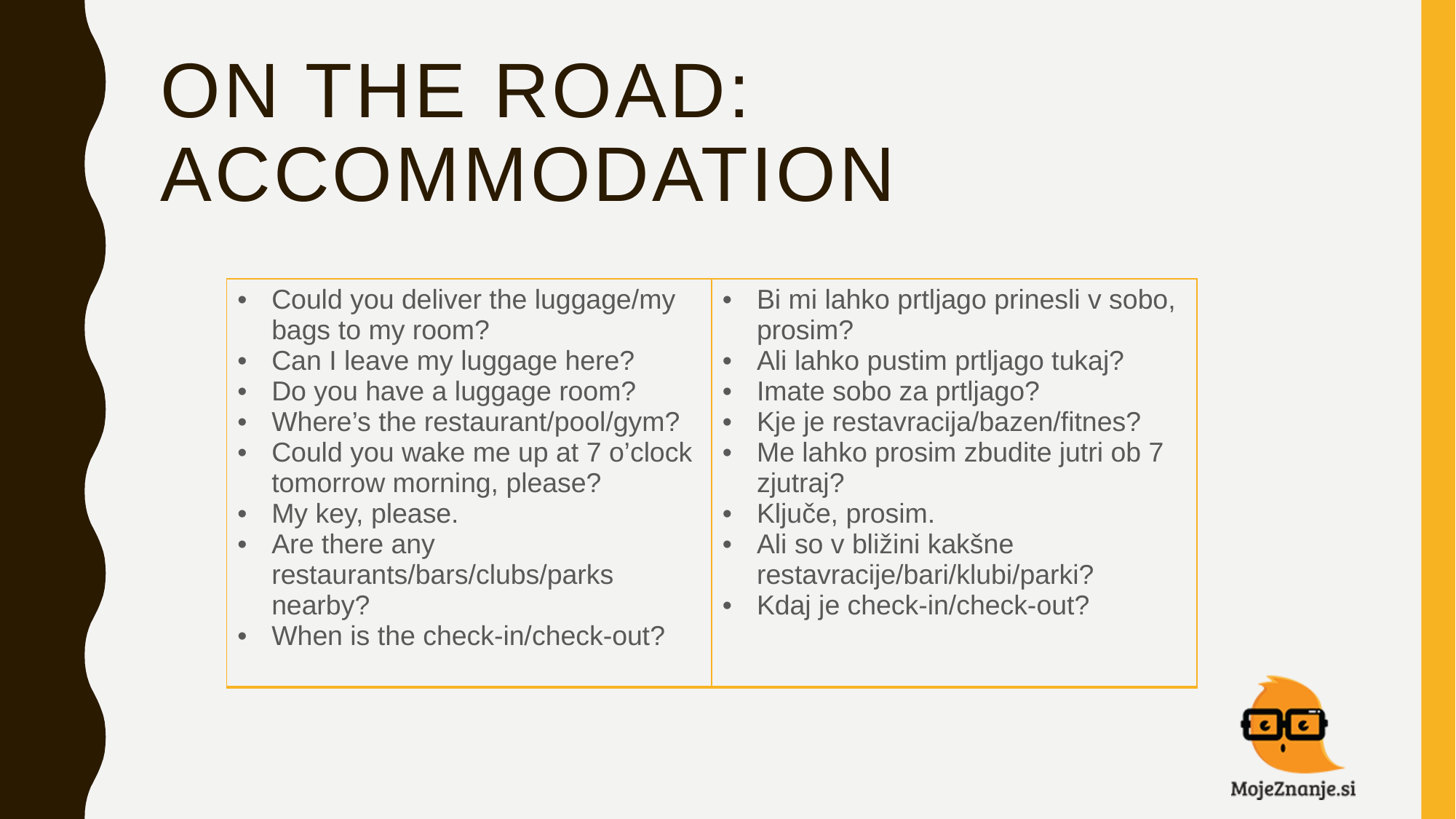

# ON THE ROAD: ACCOMMODATION
| Could you deliver the luggage/my bags to my room? Can I leave my luggage here? Do you have a luggage room? Where’s the restaurant/pool/gym? Could you wake me up at 7 o’clock tomorrow morning, please? My key, please. Are there any restaurants/bars/clubs/parks nearby? When is the check-in/check-out? | Bi mi lahko prtljago prinesli v sobo, prosim? Ali lahko pustim prtljago tukaj? Imate sobo za prtljago? Kje je restavracija/bazen/fitnes? Me lahko prosim zbudite jutri ob 7 zjutraj? Ključe, prosim. Ali so v bližini kakšne restavracije/bari/klubi/parki? Kdaj je check-in/check-out? |
| --- | --- |